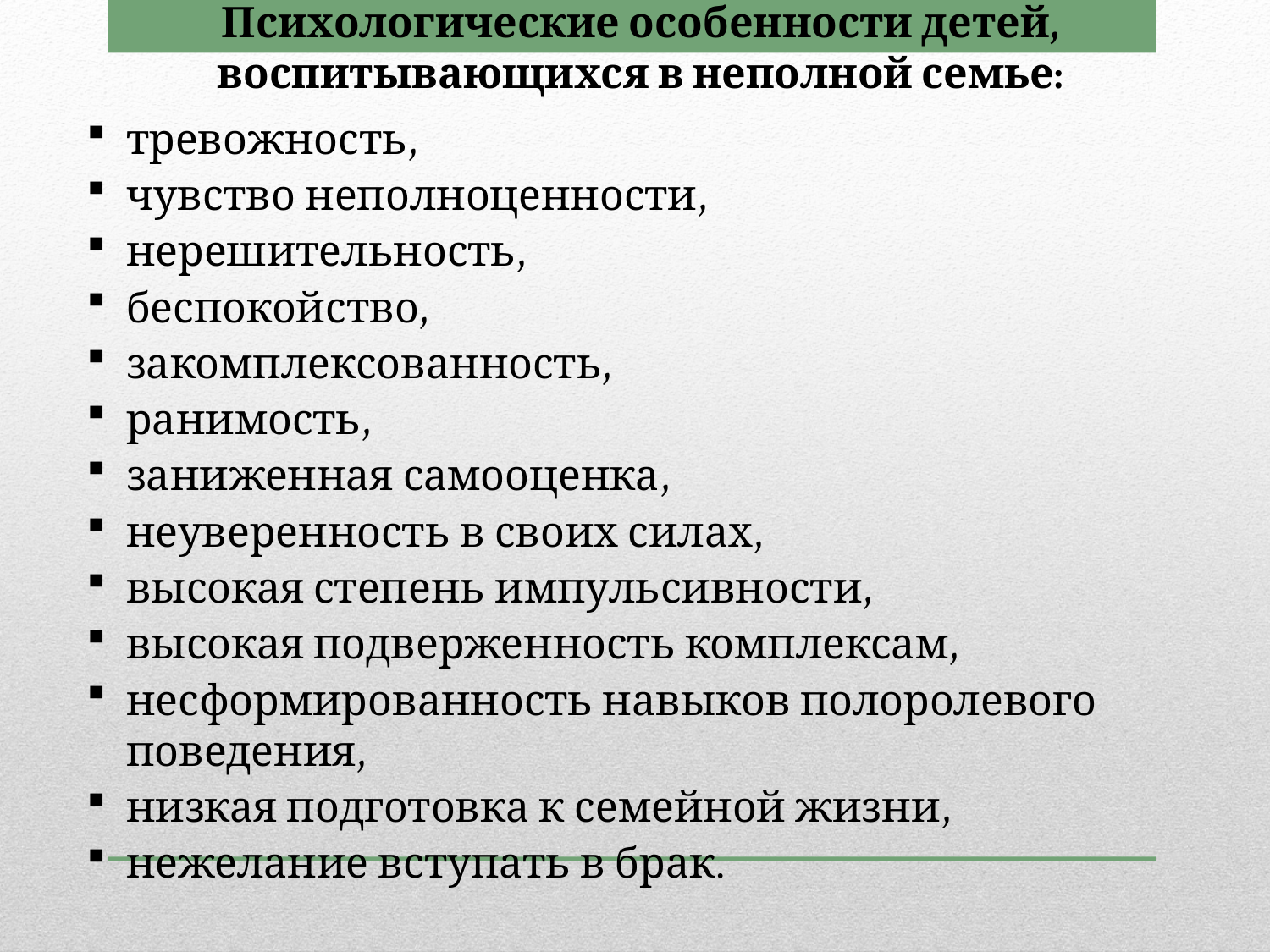

Психологические особенности детей, воспитывающихся в неполной семье:
тревожность,
чувство неполноценности,
нерешительность,
беспокойство,
закомплексованность,
ранимость,
заниженная самооценка,
неуверенность в своих силах,
высокая степень импульсивности,
высокая подверженность комплексам,
несформированность навыков полоролевого поведения,
низкая подготовка к семейной жизни,
нежелание вступать в брак.